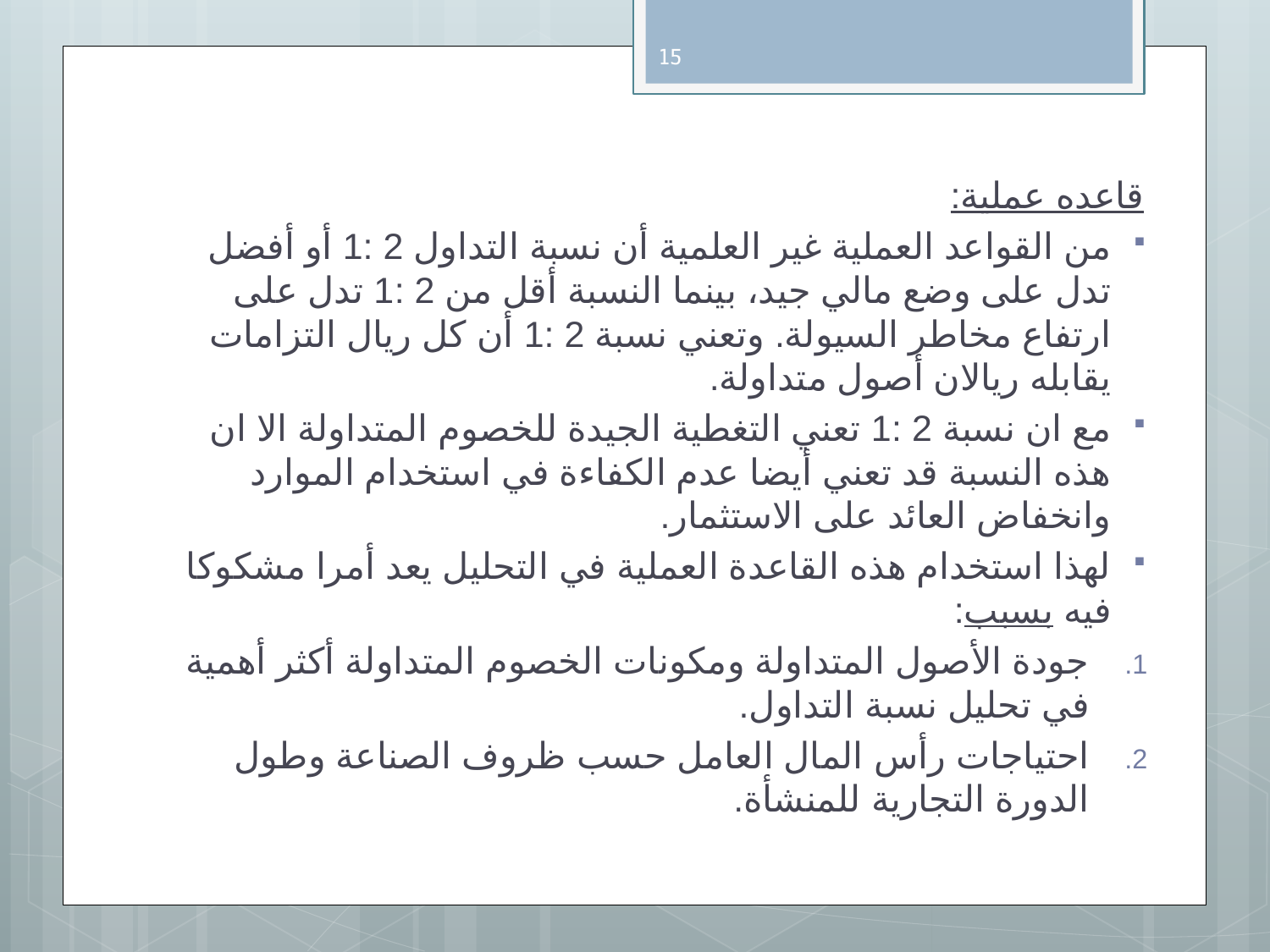

15
قاعده عملية:
من القواعد العملية غير العلمية أن نسبة التداول 2 :1 أو أفضل تدل على وضع مالي جيد، بينما النسبة أقل من 2 :1 تدل على ارتفاع مخاطر السيولة. وتعني نسبة 2 :1 أن كل ريال التزامات يقابله ريالان أصول متداولة.
مع ان نسبة 2 :1 تعني التغطية الجيدة للخصوم المتداولة الا ان هذه النسبة قد تعني أيضا عدم الكفاءة في استخدام الموارد وانخفاض العائد على الاستثمار.
لهذا استخدام هذه القاعدة العملية في التحليل يعد أمرا مشكوكا فيه بسبب:
جودة الأصول المتداولة ومكونات الخصوم المتداولة أكثر أهمية في تحليل نسبة التداول.
احتياجات رأس المال العامل حسب ظروف الصناعة وطول الدورة التجارية للمنشأة.